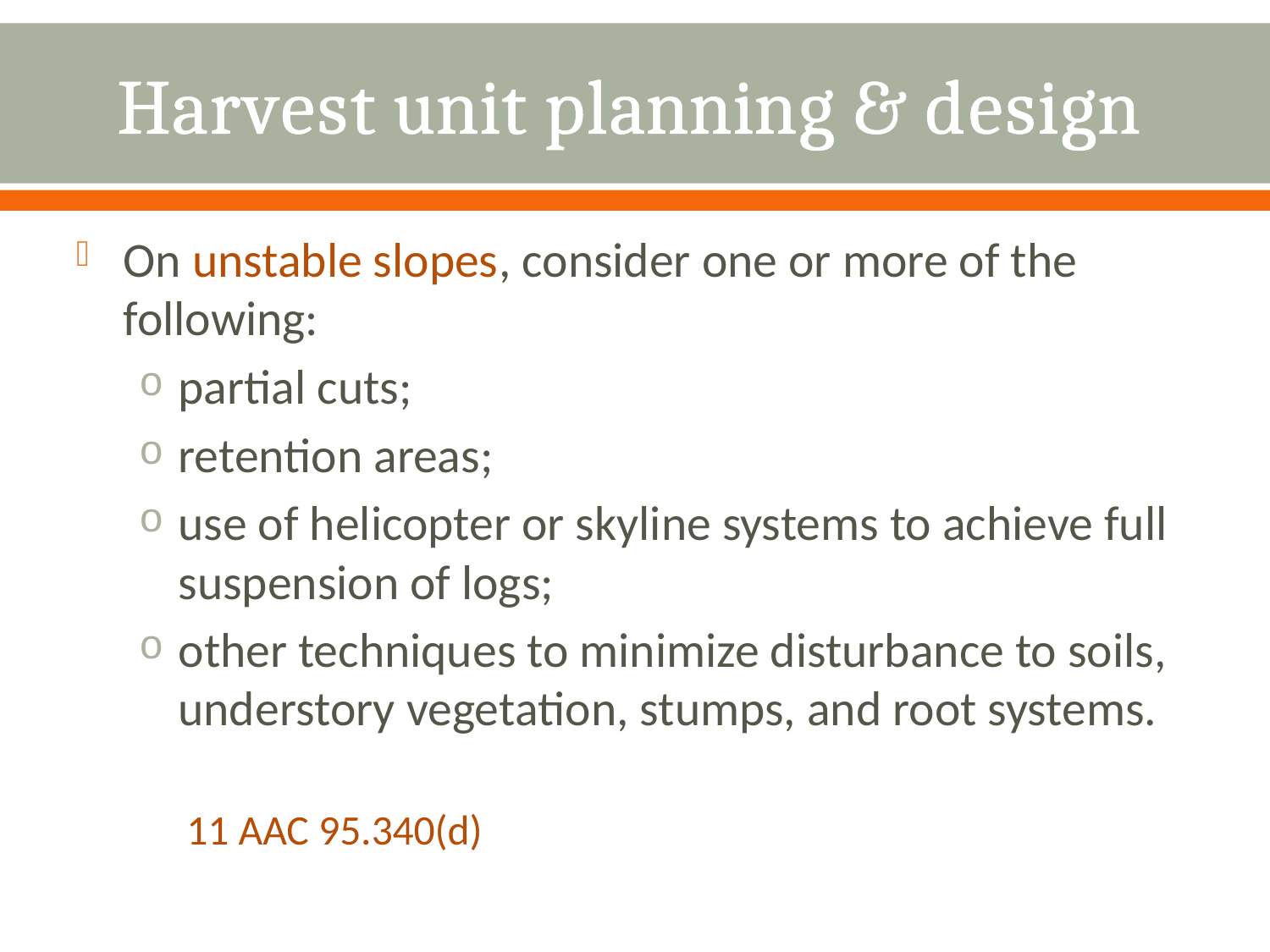

# Harvest unit planning & design
On unstable slopes, consider one or more of the following:
partial cuts;
retention areas;
use of helicopter or skyline systems to achieve full suspension of logs;
other techniques to minimize disturbance to soils, understory vegetation, stumps, and root systems.

						     11 AAC 95.340(d)